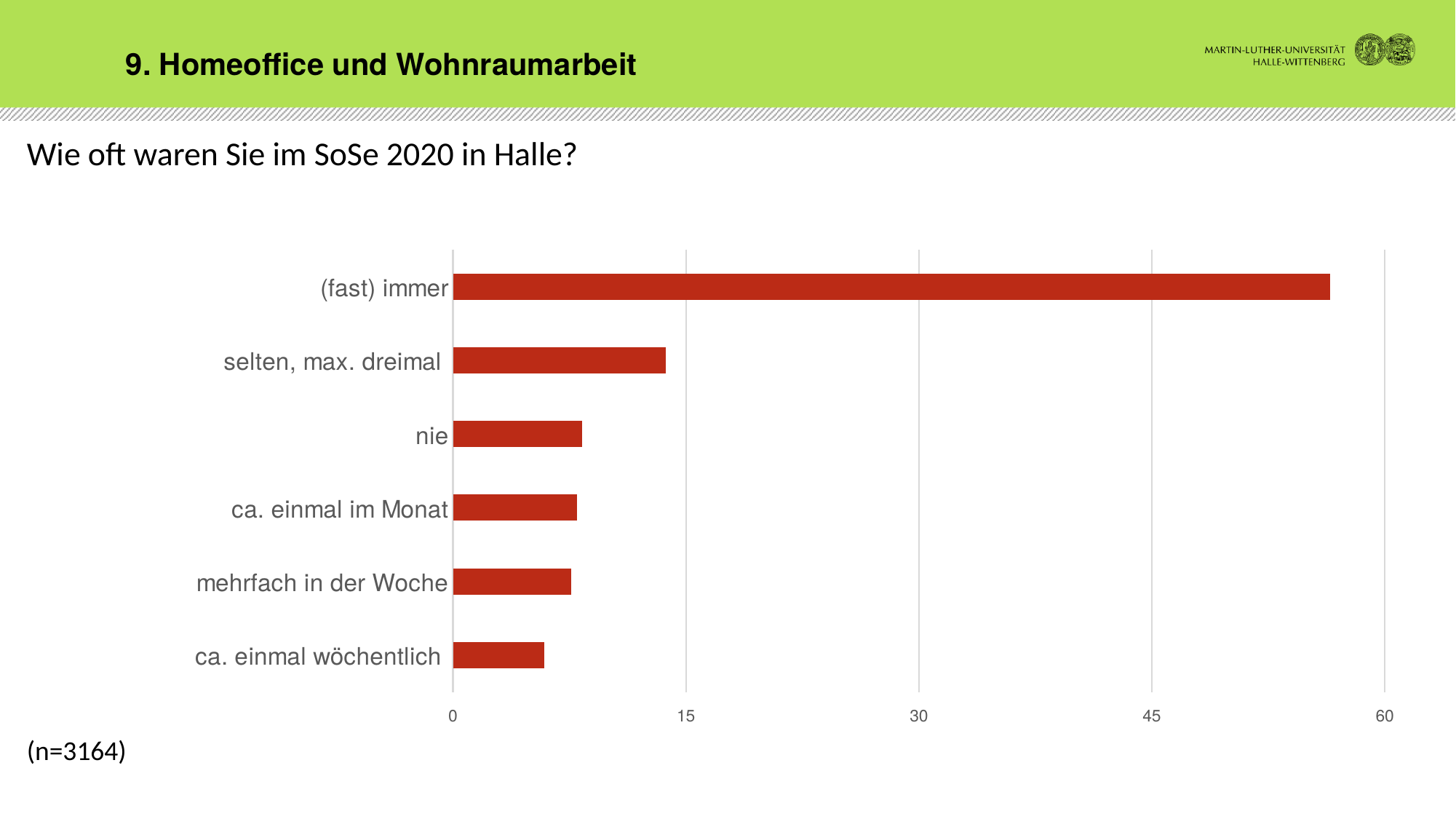

9. Homeoffice und Wohnraumarbeit
# Wie oft waren Sie im SoSe 2020 in Halle?

(n=3164)

### Chart

| Category | Datenreihe 1 |
|---|---|
| (fast) immer | 56.5 |
| selten, max. dreimal  | 13.7 |
| nie | 8.3 |
| ca. einmal im Monat | 8.0 |
| mehrfach in der Woche | 7.6 |
| ca. einmal wöchentlich  | 5.9 |